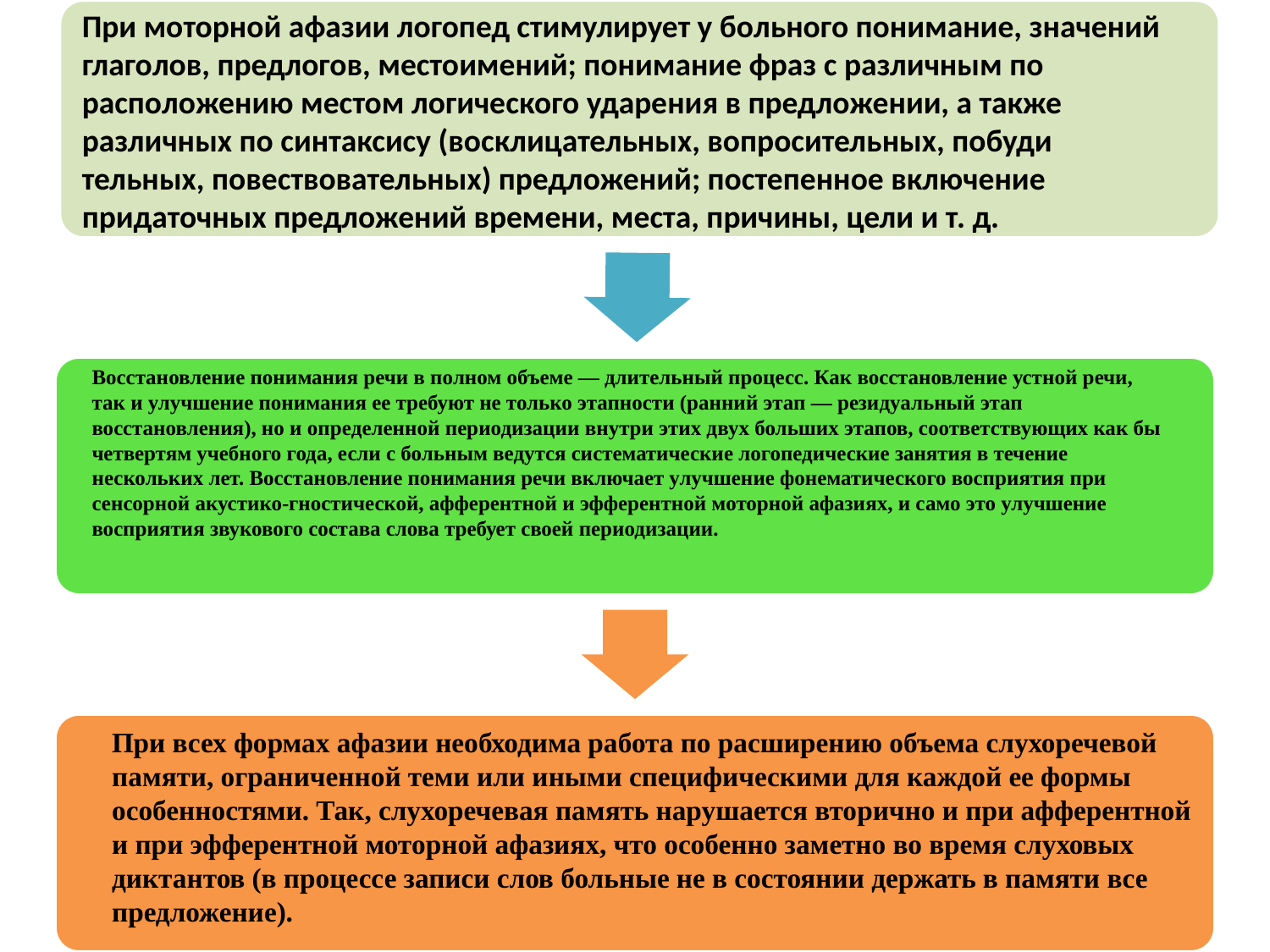

При моторной афазии логопед стимулирует у больного понимание, значений глаголов, предлогов, местоимений; понимание фраз с различным по расположению местом логического ударения в предложении, а также различных по синтаксису (восклицательных, вопросительных, побуди­тельных, повествовательных) предложений; постепенное включение придаточных предложений времени, места, причины, цели и т. д.

Восстановление понимания речи в полном объеме — длительный процесс. Как восстановление устной речи, так и улучшение понимания ее требуют не только этапности (ранний этап — резидуальный этап восстановления), но и опре­деленной периодизации внутри этих двух больших этапов, соответствующих как бы четвертям учебного года, если с больным ведутся систематические логопедические занятия в течение нескольких лет. Восстановление понимания речи включает улучшение фонематического восприятия при сенсорной акустико-гностической, афферентной и эфферентной моторной афазиях, и само это улучшение восприятия звукового состава слова требует своей периодизации.
При всех формах афазии необходима работа по расширению объема слухоречевой памяти, ограниченной теми или иными специфическими для каждой ее формы особенностями. Так, слухоречевая память нарушается вторично и при афферентной и при эфферентной моторной афазиях, что особенно заметно во время слуховых диктантов (в процессе записи слов больные не в состоянии держать в памяти все предложение).